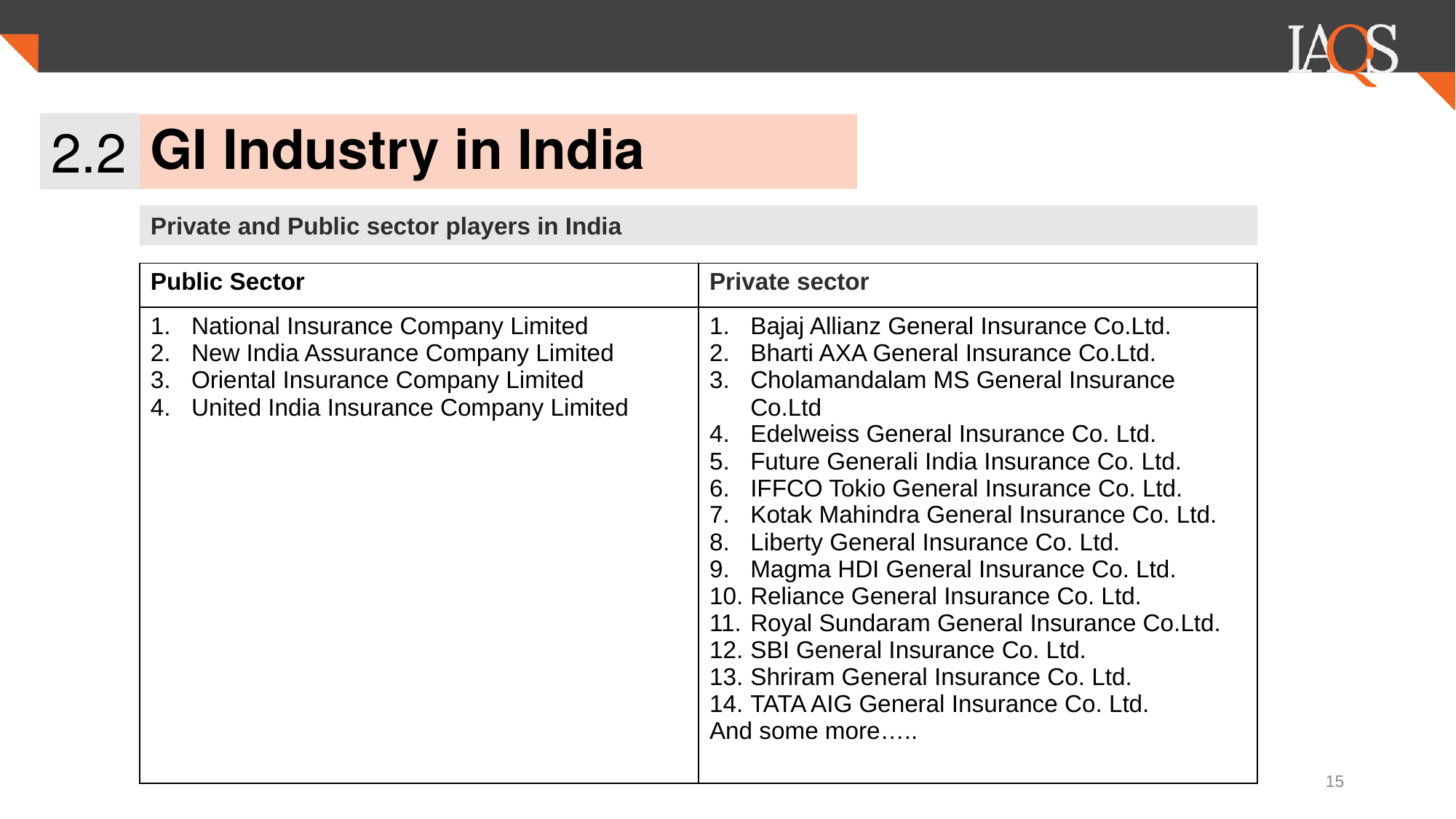

2.2
# GI Industry in India
Private and Public sector players in India
| Public Sector | Private sector |
| --- | --- |
| National Insurance Company Limited New India Assurance Company Limited Oriental Insurance Company Limited United India Insurance Company Limited | Bajaj Allianz General Insurance Co.Ltd. Bharti AXA General Insurance Co.Ltd. Cholamandalam MS General Insurance Co.Ltd Edelweiss General Insurance Co. Ltd. Future Generali India Insurance Co. Ltd. IFFCO Tokio General Insurance Co. Ltd. Kotak Mahindra General Insurance Co. Ltd. Liberty General Insurance Co. Ltd. Magma HDI General Insurance Co. Ltd. Reliance General Insurance Co. Ltd. Royal Sundaram General Insurance Co.Ltd. SBI General Insurance Co. Ltd. Shriram General Insurance Co. Ltd. TATA AIG General Insurance Co. Ltd. And some more….. |

15